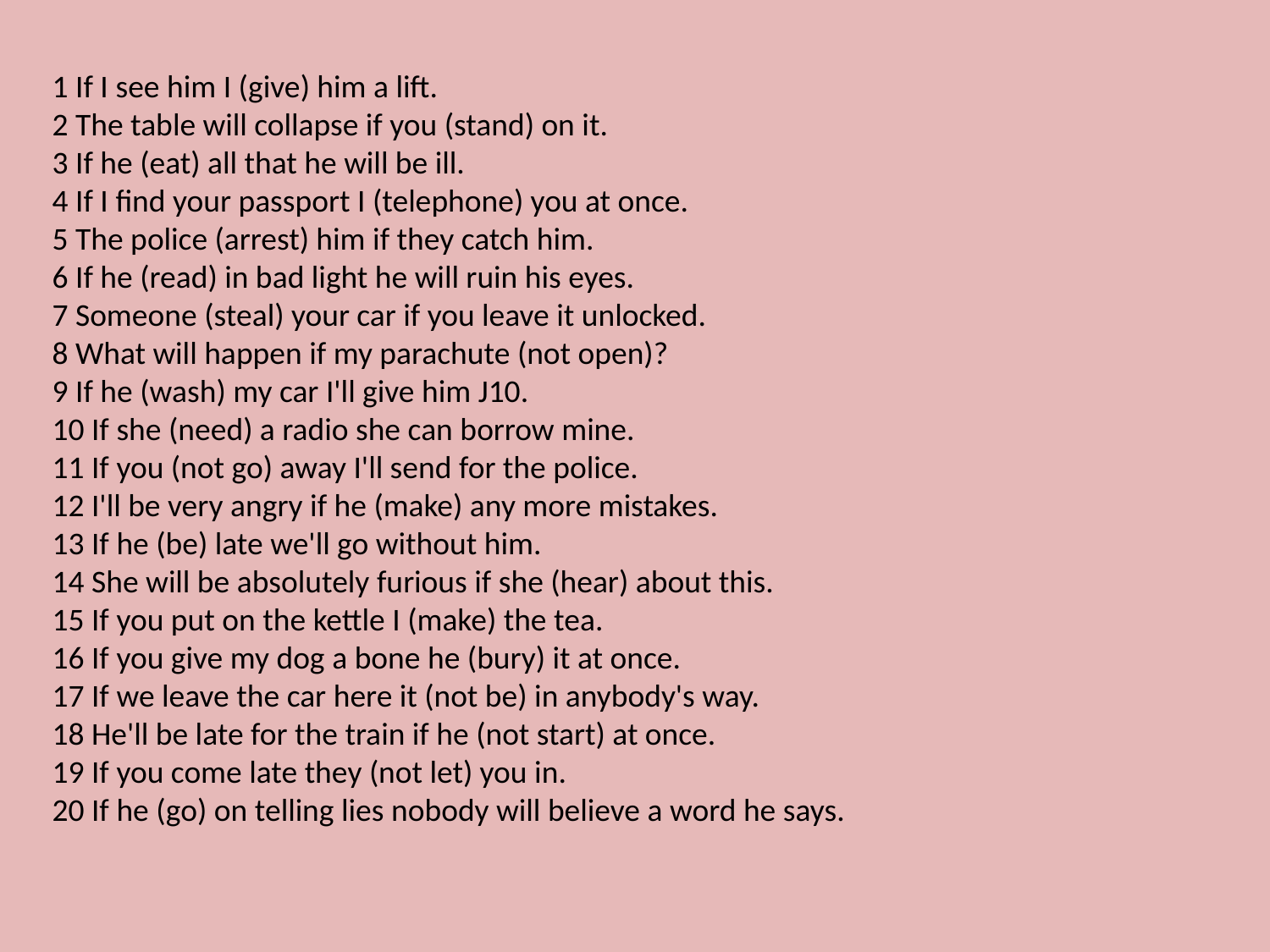

1 If I see him I (give) him a lift.
2 The table will collapse if you (stand) on it.
3 If he (eat) all that he will be ill.
4 If I find your passport I (telephone) you at once.
5 The police (arrest) him if they catch him.
6 If he (read) in bad light he will ruin his eyes.
7 Someone (steal) your car if you leave it unlocked.
8 What will happen if my parachute (not open)?
9 If he (wash) my car I'll give him Ј10.
10 If she (need) a radio she can borrow mine.
11 If you (not go) away I'll send for the police.
12 I'll be very angry if he (make) any more mistakes.
13 If he (be) late we'll go without him.
14 She will be absolutely furious if she (hear) about this.
15 If you put on the kettle I (make) the tea.
16 If you give my dog a bone he (bury) it at once.
17 If we leave the car here it (not be) in anybody's way.
18 He'll be late for the train if he (not start) at once.
19 If you come late they (not let) you in.
20 If he (go) on telling lies nobody will believe a word he says.